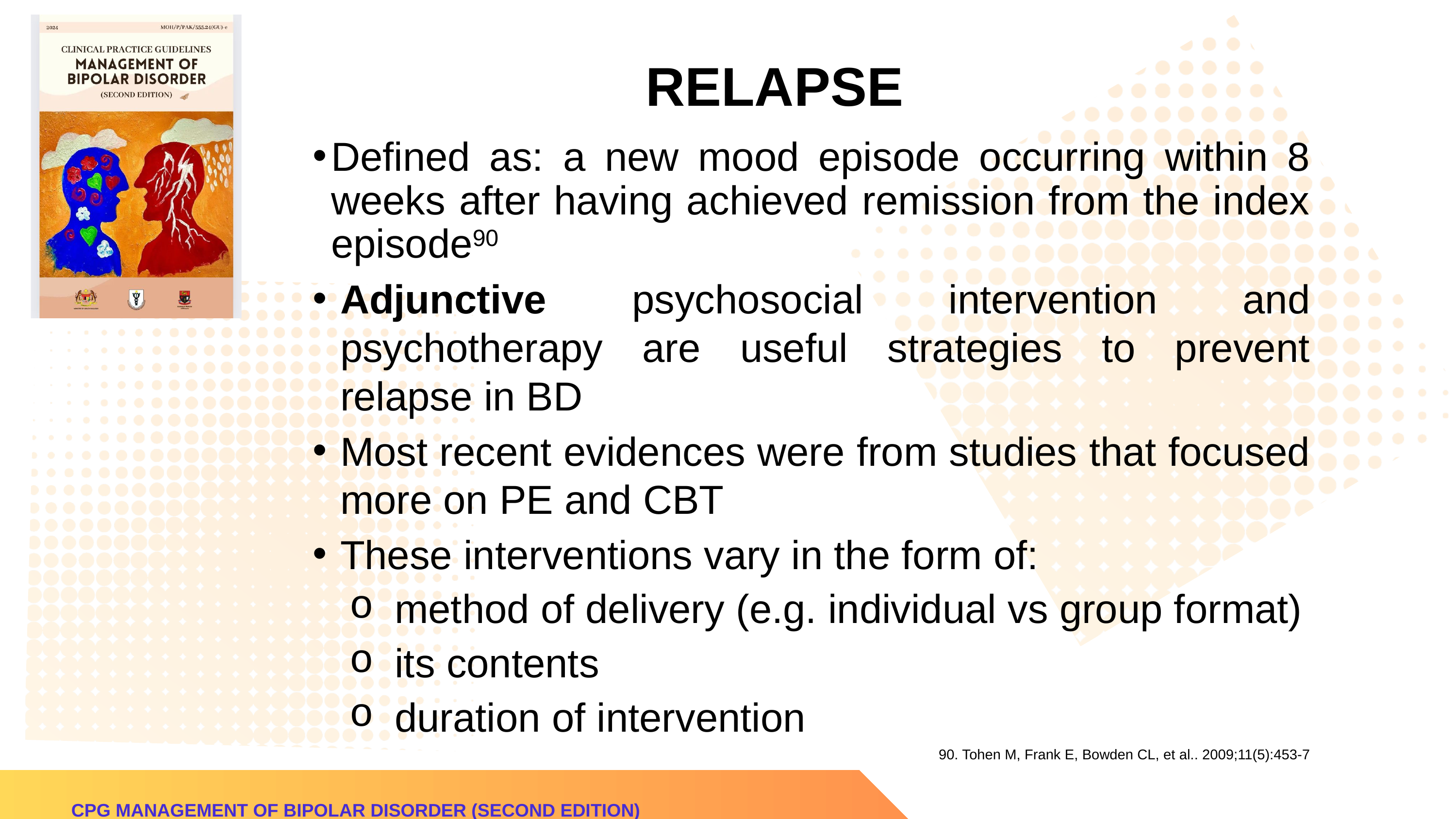

RELAPSE

Defined as: a new mood episode occurring within 8 weeks after having achieved remission from the index episode90
Adjunctive psychosocial intervention and psychotherapy are useful strategies to prevent relapse in BD
Most recent evidences were from studies that focused more on PE and CBT
These interventions vary in the form of:
method of delivery (e.g. individual vs group format)
its contents
duration of intervention
90. Tohen M, Frank E, Bowden CL, et al.. 2009;11(5):453-7

CPG MANAGEMENT OF BIPOLAR DISORDER (SECOND EDITION)